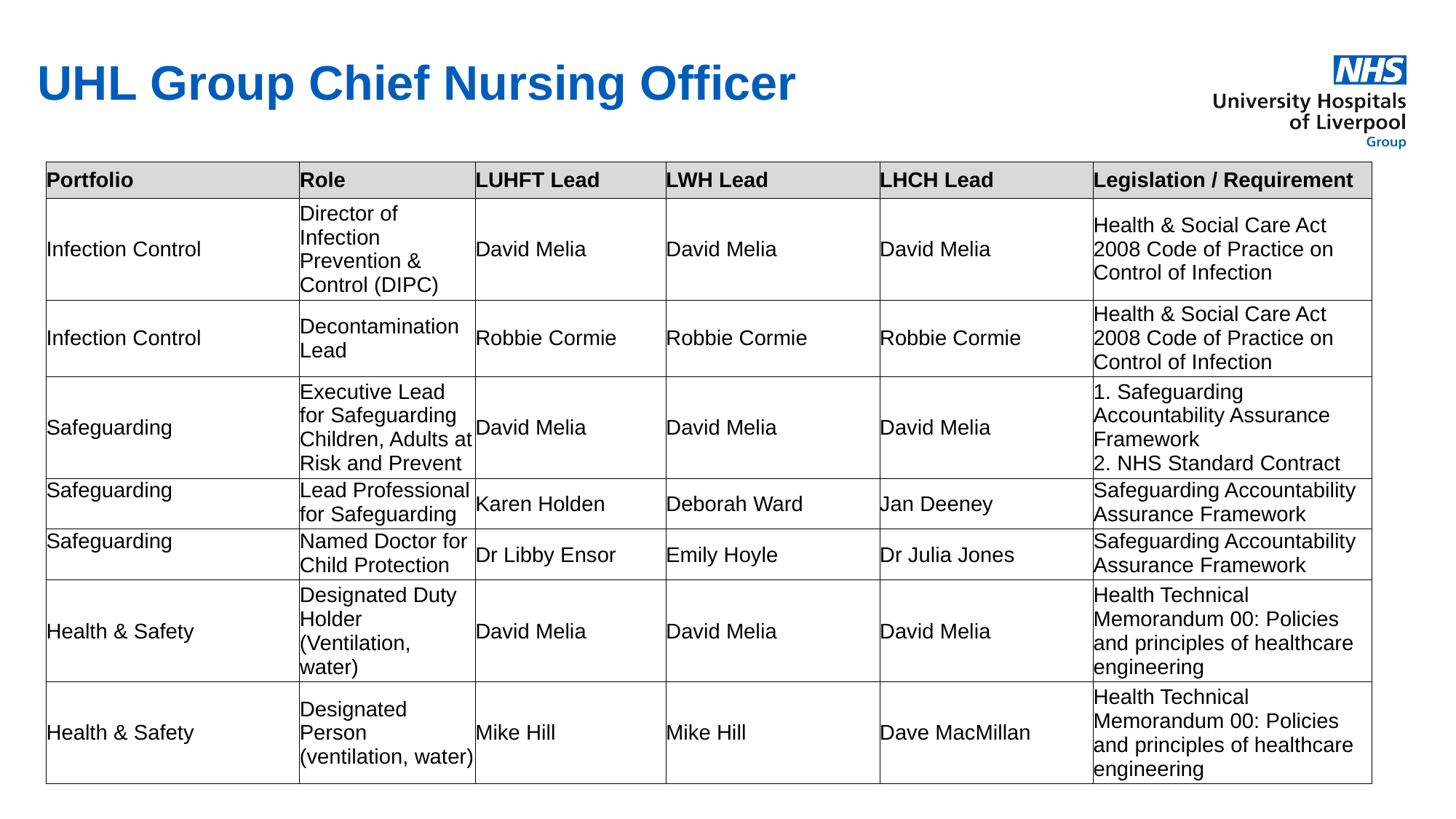

UHL Group Chief Nursing Officer
| Portfolio | Role | LUHFT Lead | LWH Lead | LHCH Lead | Legislation / Requirement |
| --- | --- | --- | --- | --- | --- |
| Infection Control | Director of Infection Prevention & Control (DIPC) | David Melia | David Melia | David Melia | Health & Social Care Act 2008 Code of Practice on Control of Infection |
| Infection Control | Decontamination Lead | Robbie Cormie | Robbie Cormie | Robbie Cormie | Health & Social Care Act 2008 Code of Practice on Control of Infection |
| Safeguarding | Executive Lead for Safeguarding Children, Adults at Risk and Prevent | David Melia | David Melia | David Melia | 1. Safeguarding Accountability Assurance Framework 2. NHS Standard Contract |
| Safeguarding | Lead Professional for Safeguarding | Karen Holden | Deborah Ward | Jan Deeney | Safeguarding Accountability Assurance Framework |
| Safeguarding | Named Doctor for Child Protection | Dr Libby Ensor | Emily Hoyle | Dr Julia Jones | Safeguarding Accountability Assurance Framework |
| Health & Safety | Designated Duty Holder (Ventilation, water) | David Melia | David Melia | David Melia | Health Technical Memorandum 00: Policies and principles of healthcare engineering |
| Health & Safety | Designated Person (ventilation, water) | Mike Hill | Mike Hill | Dave MacMillan | Health Technical Memorandum 00: Policies and principles of healthcare engineering |